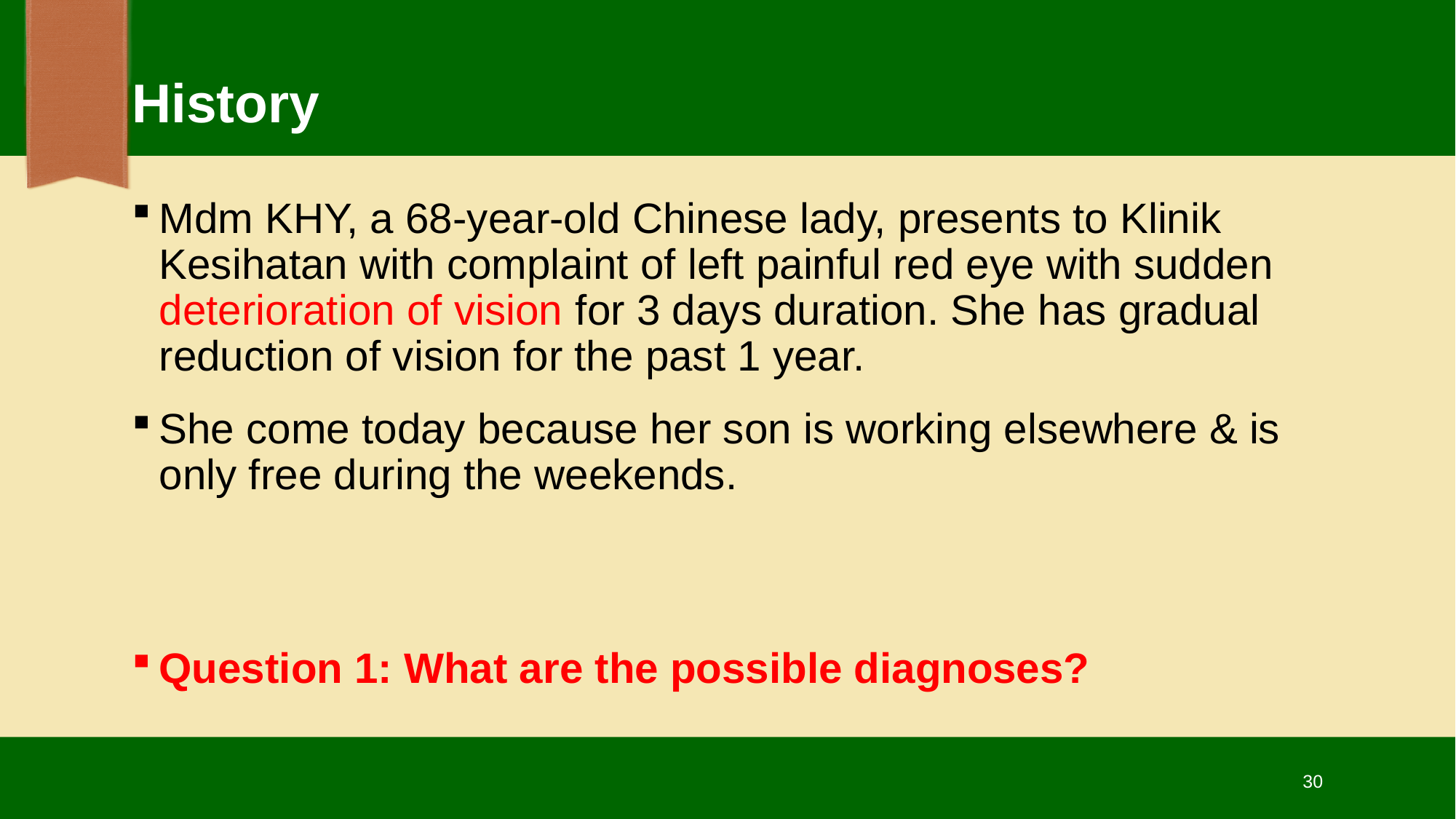

# History
Mdm KHY, a 68-year-old Chinese lady, presents to Klinik Kesihatan with complaint of left painful red eye with sudden deterioration of vision for 3 days duration. She has gradual reduction of vision for the past 1 year.
She come today because her son is working elsewhere & is only free during the weekends.

Question 1: What are the possible diagnoses?

30